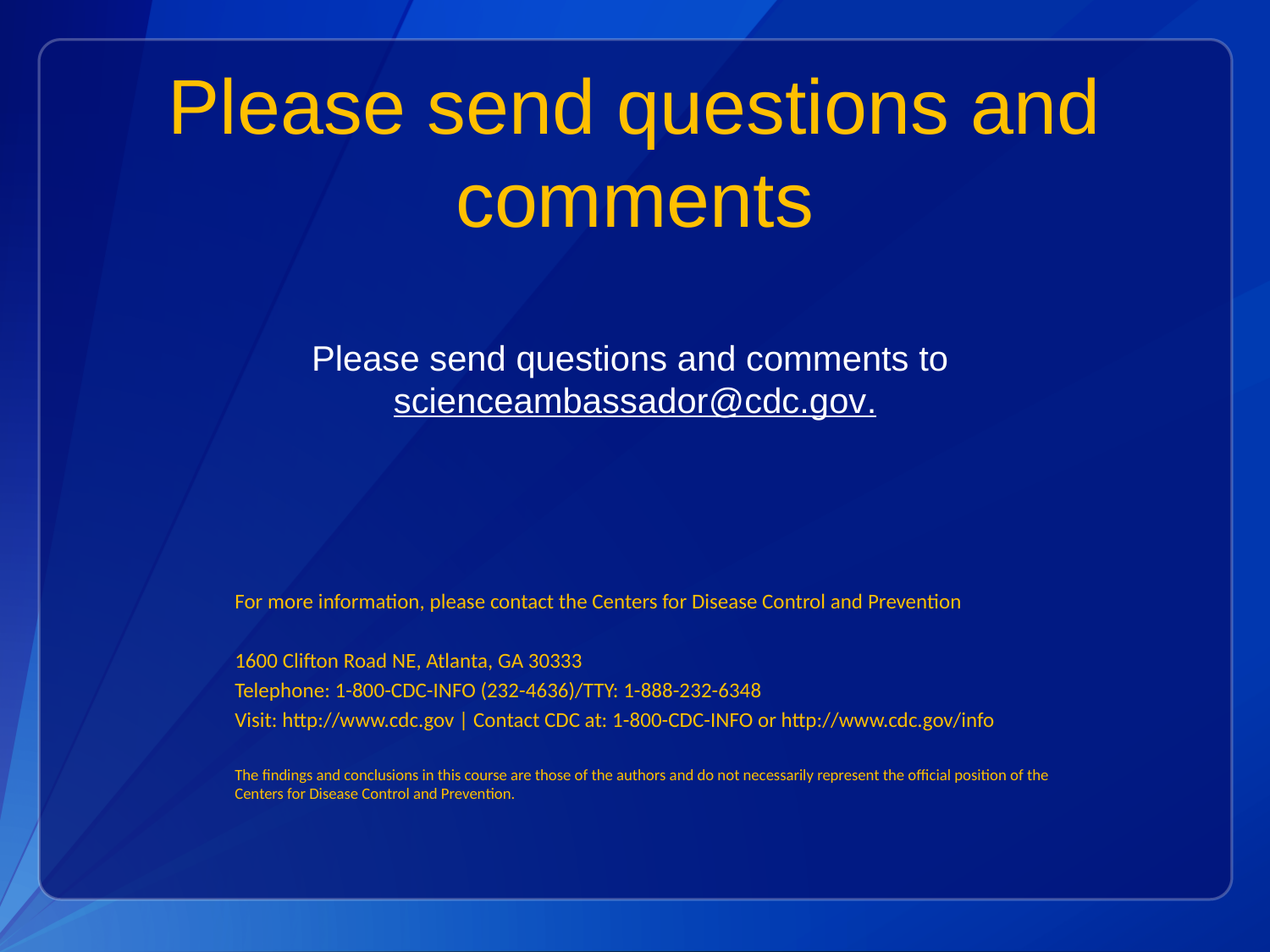

Please send questions and comments
Please send questions and comments to
scienceambassador@cdc.gov.
For more information, please contact the Centers for Disease Control and Prevention

1600 Clifton Road NE, Atlanta, GA 30333
Telephone: 1-800-CDC-INFO (232-4636)/TTY: 1-888-232-6348
Visit: http://www.cdc.gov | Contact CDC at: 1-800-CDC-INFO or http://www.cdc.gov/info

The findings and conclusions in this course are those of the authors and do not necessarily represent the official position of the Centers for Disease Control and Prevention.